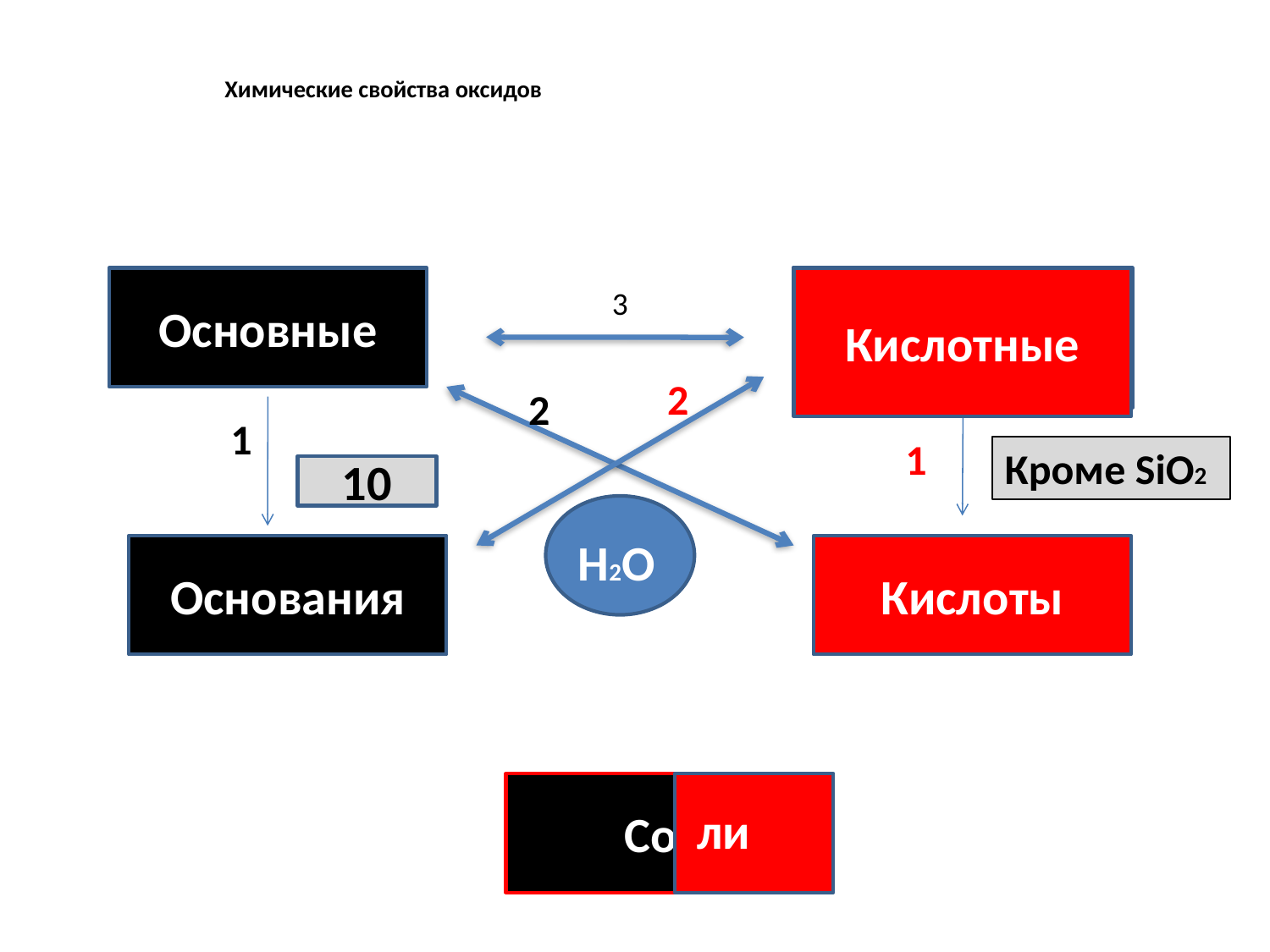

# Химические свойства оксидов
Основные
НемеО
НемеО
Кислотные
3
2
2
1
1
  НО
Кроме SiO2
10

H2O
Основания
Кислоты
Сои

ли